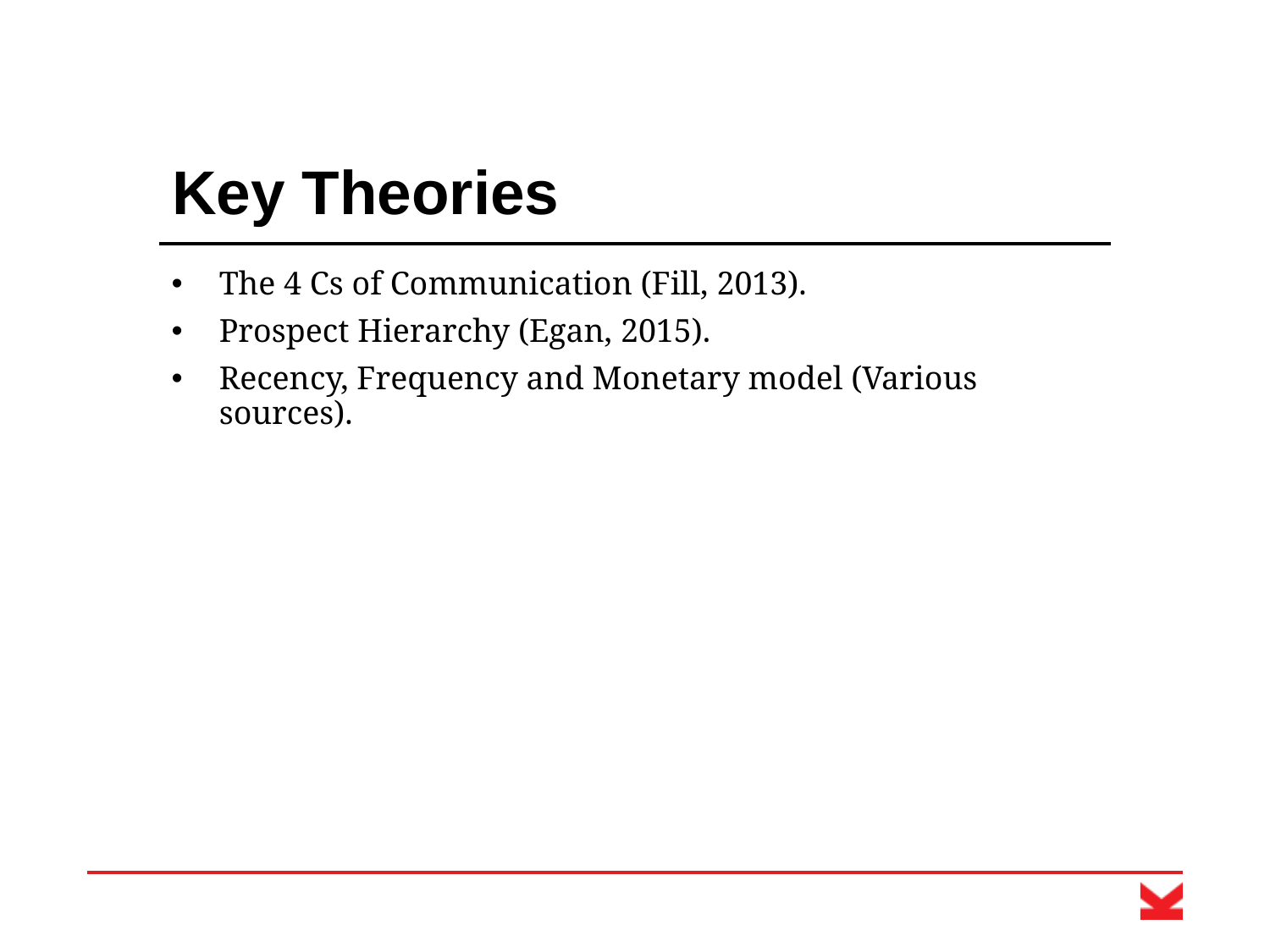

# Key Theories
The 4 Cs of Communication (Fill, 2013).
Prospect Hierarchy (Egan, 2015).
Recency, Frequency and Monetary model (Various sources).